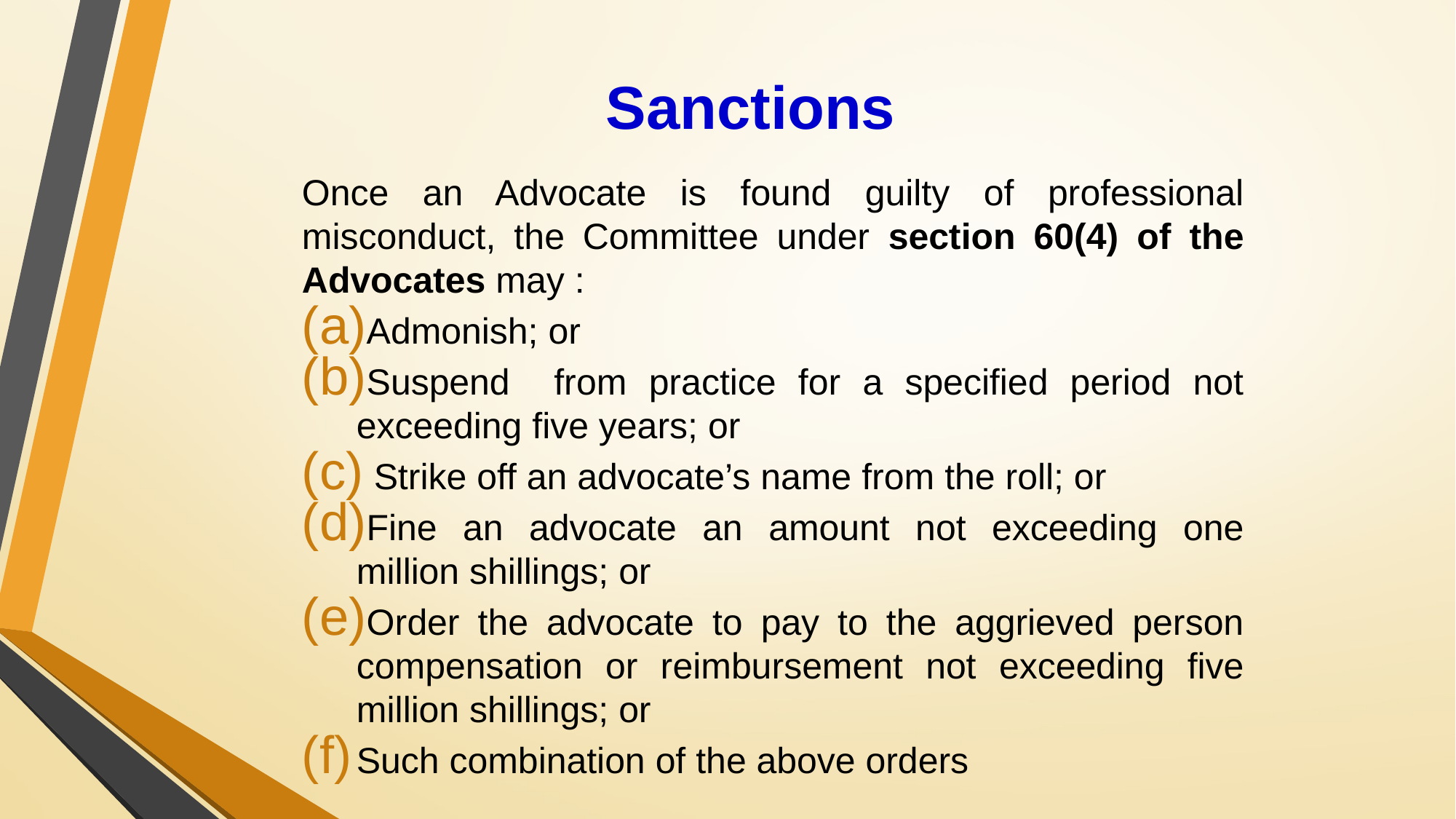

# Sanctions
Once an Advocate is found guilty of professional misconduct, the Committee under section 60(4) of the Advocates may :
Admonish; or
Suspend  from practice for a specified period not exceeding five years; or
 Strike off an advocate’s name from the roll; or
Fine an advocate an amount not exceeding one million shillings; or
Order the advocate to pay to the aggrieved person compensation or reimbursement not exceeding five million shillings; or
Such combination of the above orders